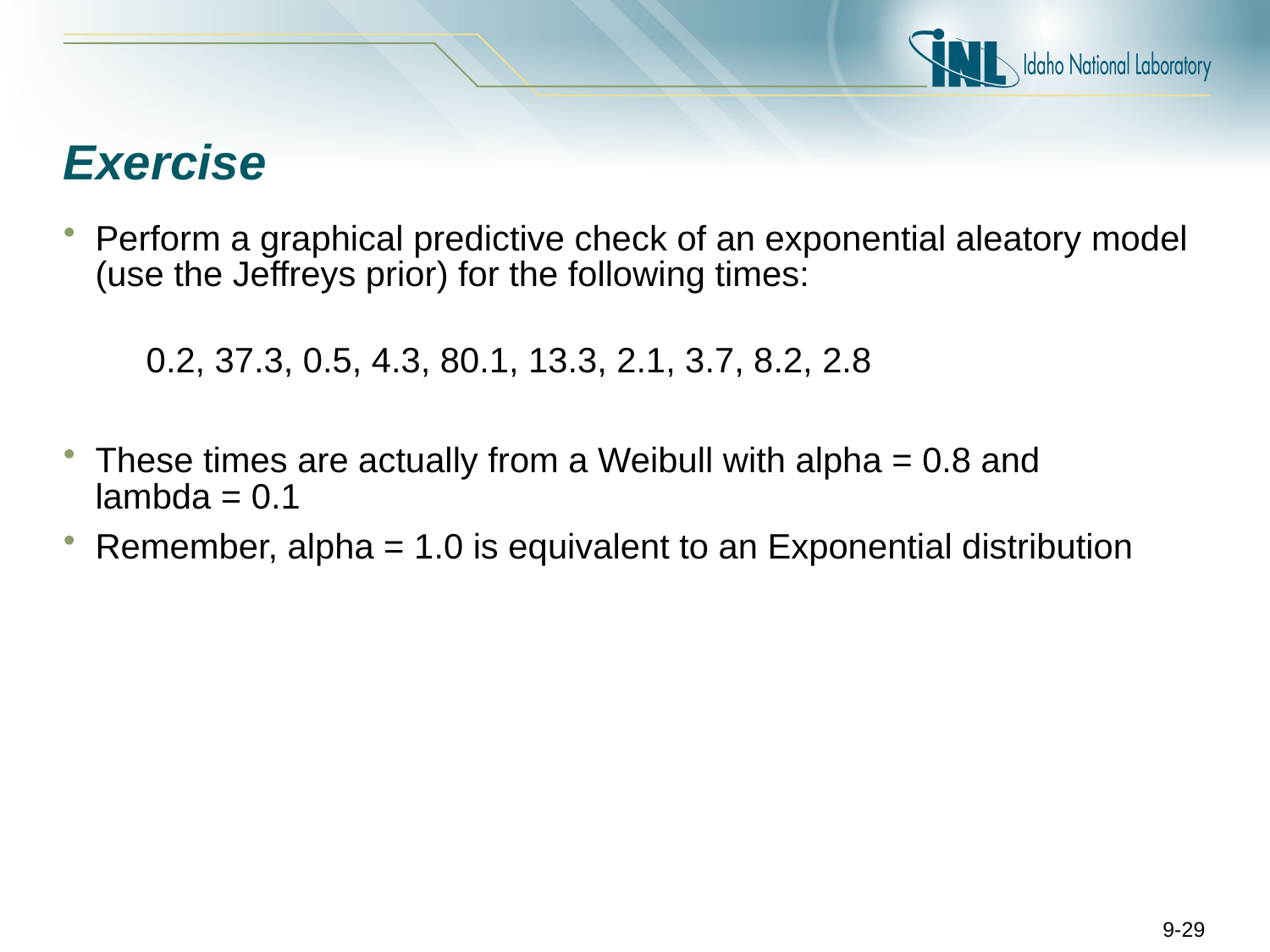

# Exercise
Perform a graphical predictive check of an exponential aleatory model (use the Jeffreys prior) for the following times:

  0.2, 37.3, 0.5, 4.3, 80.1, 13.3, 2.1, 3.7, 8.2, 2.8

These times are actually from a Weibull with alpha = 0.8 and      lambda = 0.1
Remember, alpha = 1.0 is equivalent to an Exponential distribution
9-29